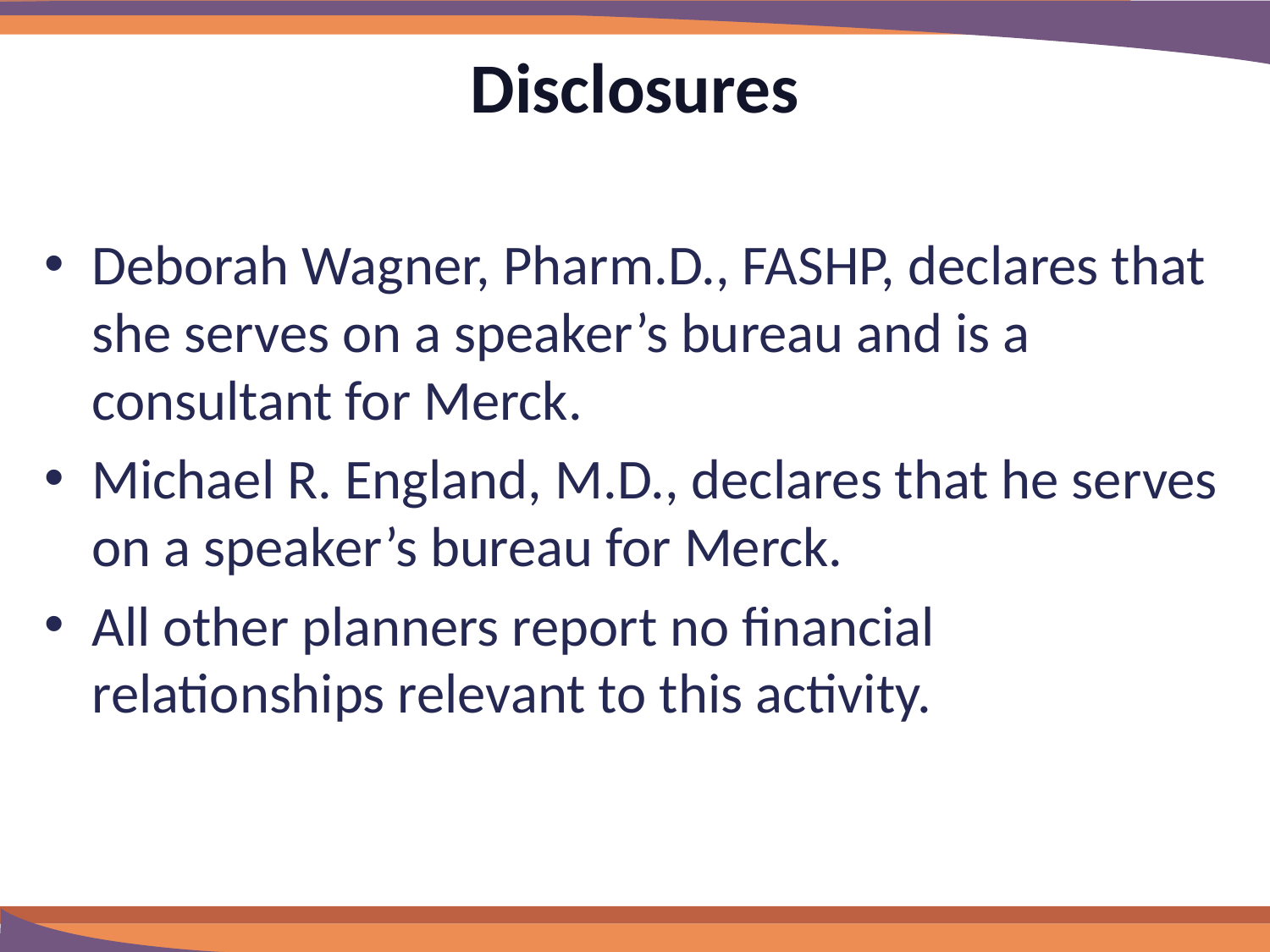

# Disclosures
Deborah Wagner, Pharm.D., FASHP, declares that she serves on a speaker’s bureau and is a consultant for Merck.
Michael R. England, M.D., declares that he serves on a speaker’s bureau for Merck.
All other planners report no financial relationships relevant to this activity.